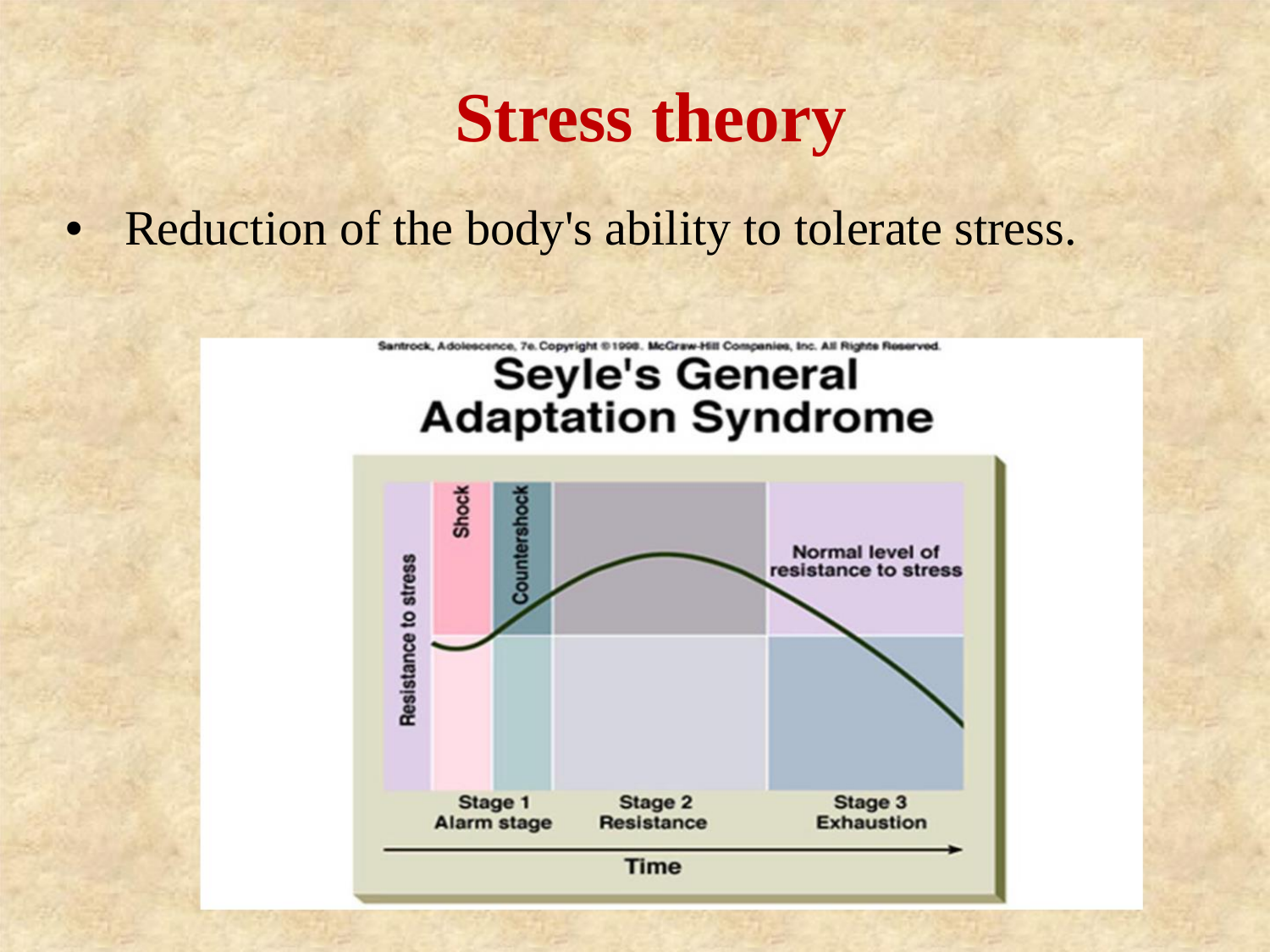

Stress theory
•  Reduction of the body's ability to tolerate stress.